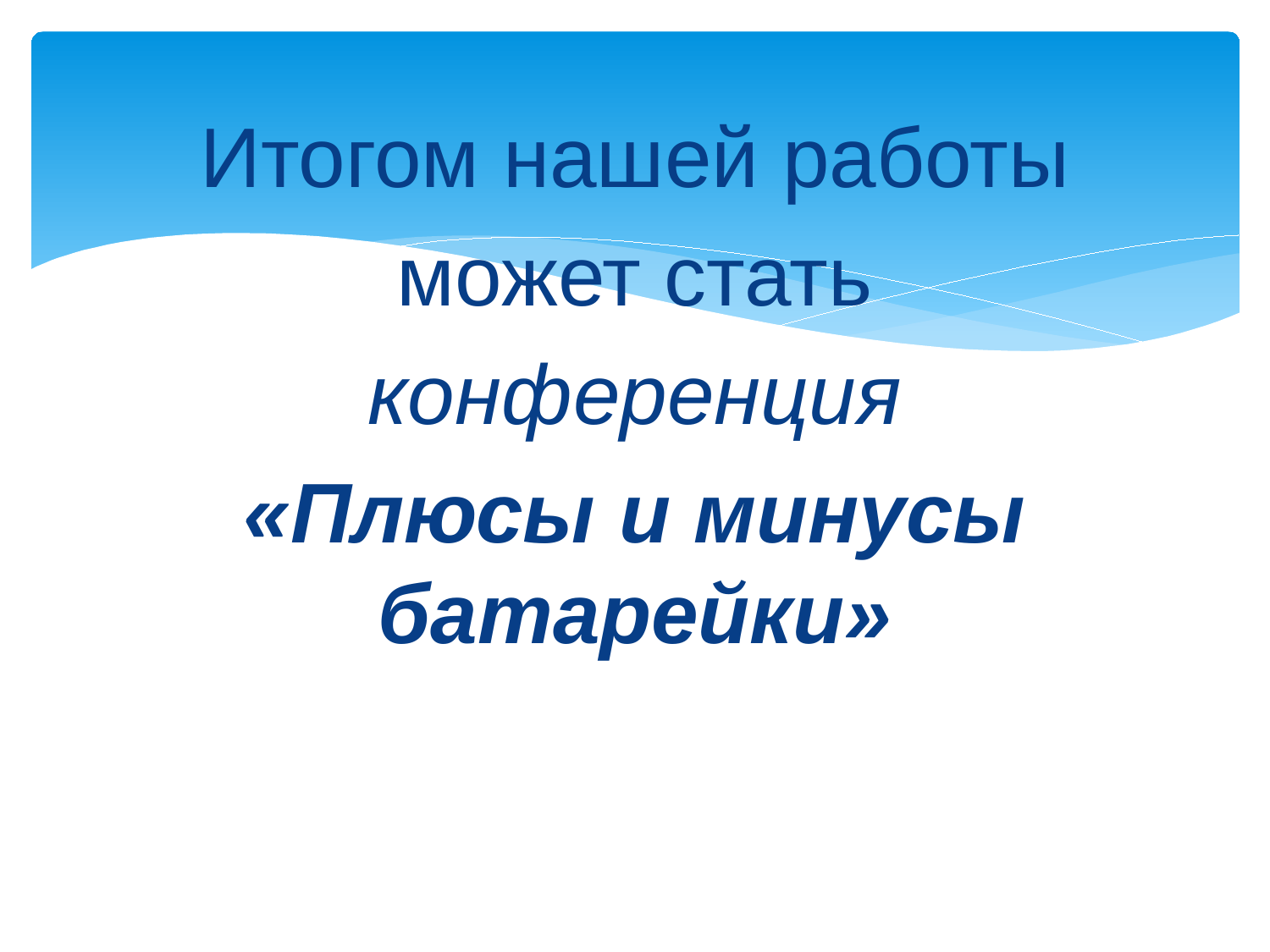

#
Итогом нашей работы
может стать
конференция
«Плюсы и минусы батарейки»